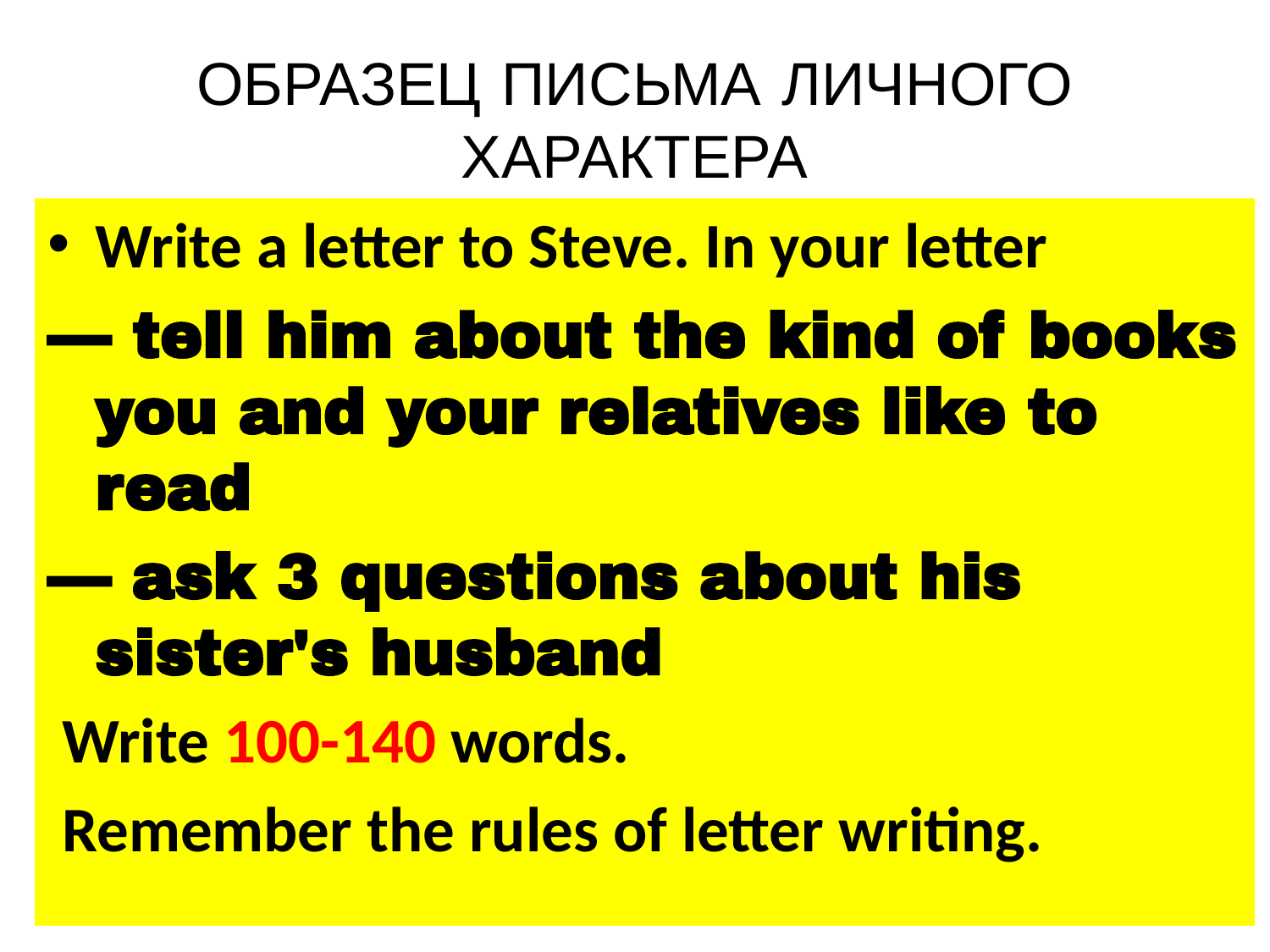

# ОБРАЗЕЦ ПИСЬМА ЛИЧНОГО ХАРАКТЕРА
Write a letter to Steve. In your letter
— tell him about the kind of books you and your relatives like to read
— ask 3 questions about his sister's husband
 Write 100-140 words.
 Remember the rules of letter writing.